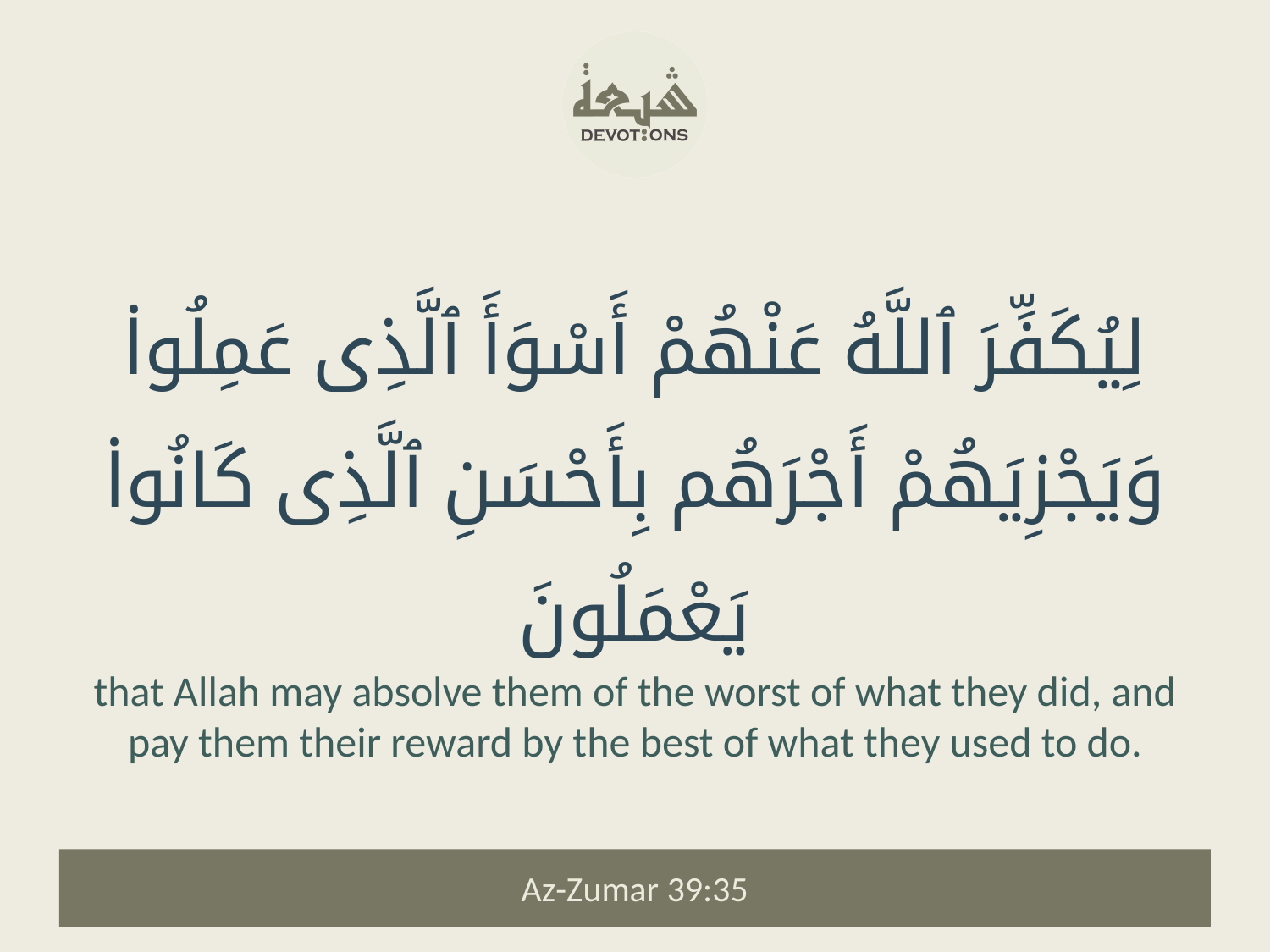

لِيُكَفِّرَ ٱللَّهُ عَنْهُمْ أَسْوَأَ ٱلَّذِى عَمِلُوا۟ وَيَجْزِيَهُمْ أَجْرَهُم بِأَحْسَنِ ٱلَّذِى كَانُوا۟ يَعْمَلُونَ
that Allah may absolve them of the worst of what they did, and pay them their reward by the best of what they used to do.
Az-Zumar 39:35